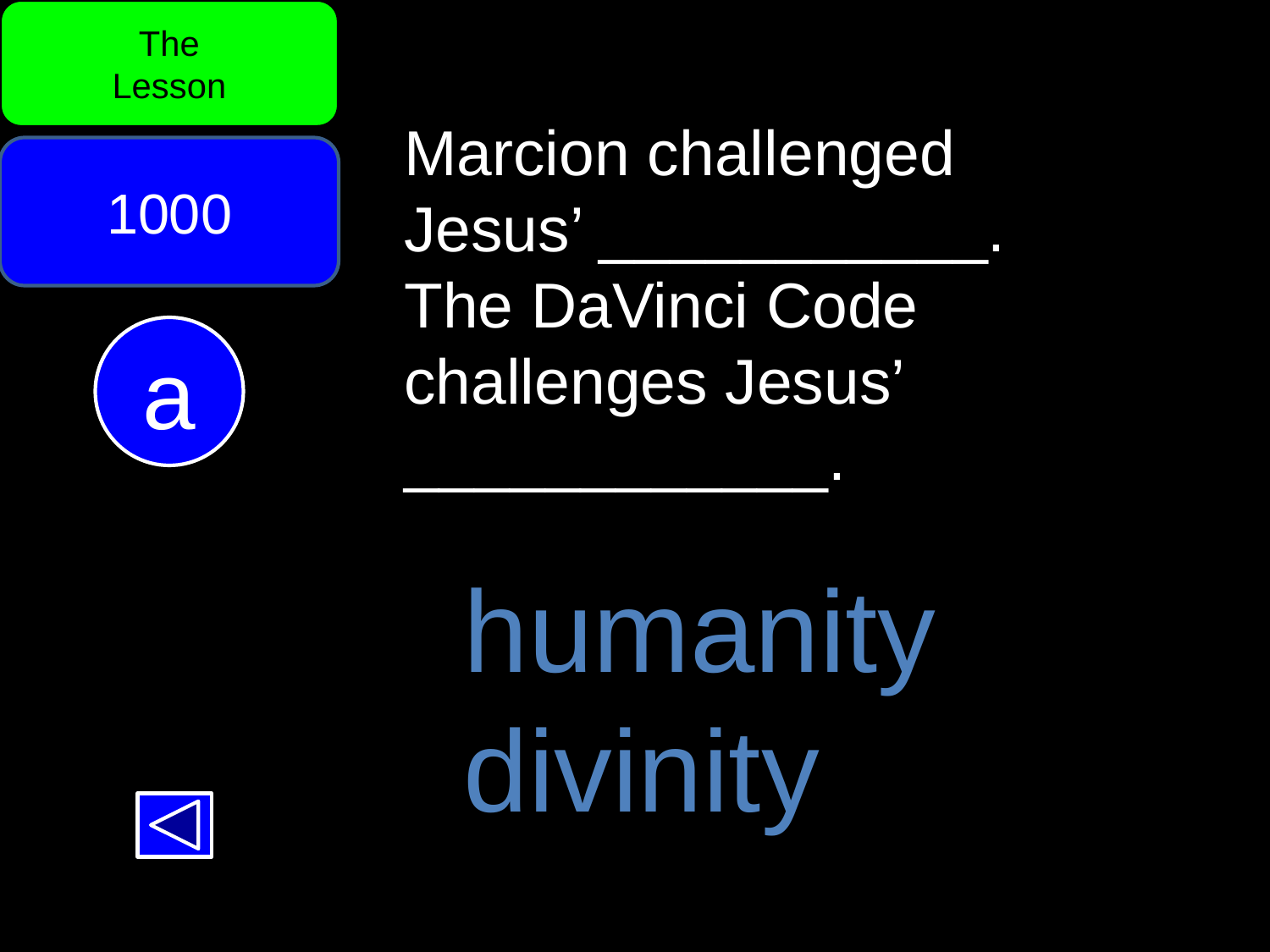

The
Lesson
Marcion challenged
Jesus’ ___________.
The DaVinci Code challenges Jesus’
____________.
1000
a
humanity
divinity